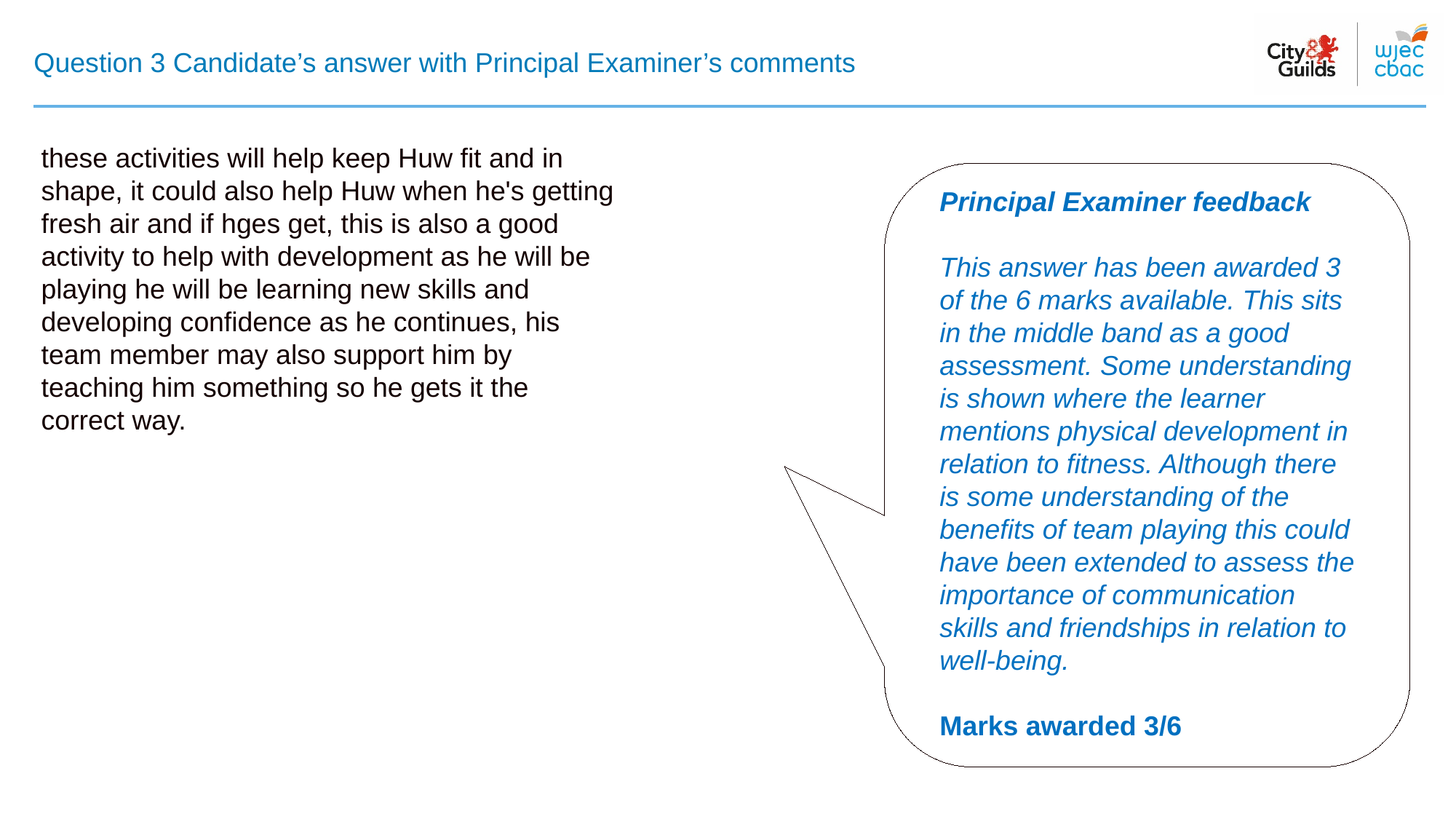

# Question 3 Candidate’s answer with Principal Examiner’s comments
these activities will help keep Huw fit and in shape, it could also help Huw when he's getting fresh air and if hges get, this is also a good activity to help with development as he will be playing he will be learning new skills and developing confidence as he continues, his team member may also support him by teaching him something so he gets it the correct way.

Principal Examiner feedback

This answer has been awarded 3 of the 6 marks available. This sits in the middle band as a good assessment. Some understanding is shown where the learner mentions physical development in relation to fitness. Although there is some understanding of the benefits of team playing this could have been extended to assess the importance of communication skills and friendships in relation to well-being.

Marks awarded 3/6